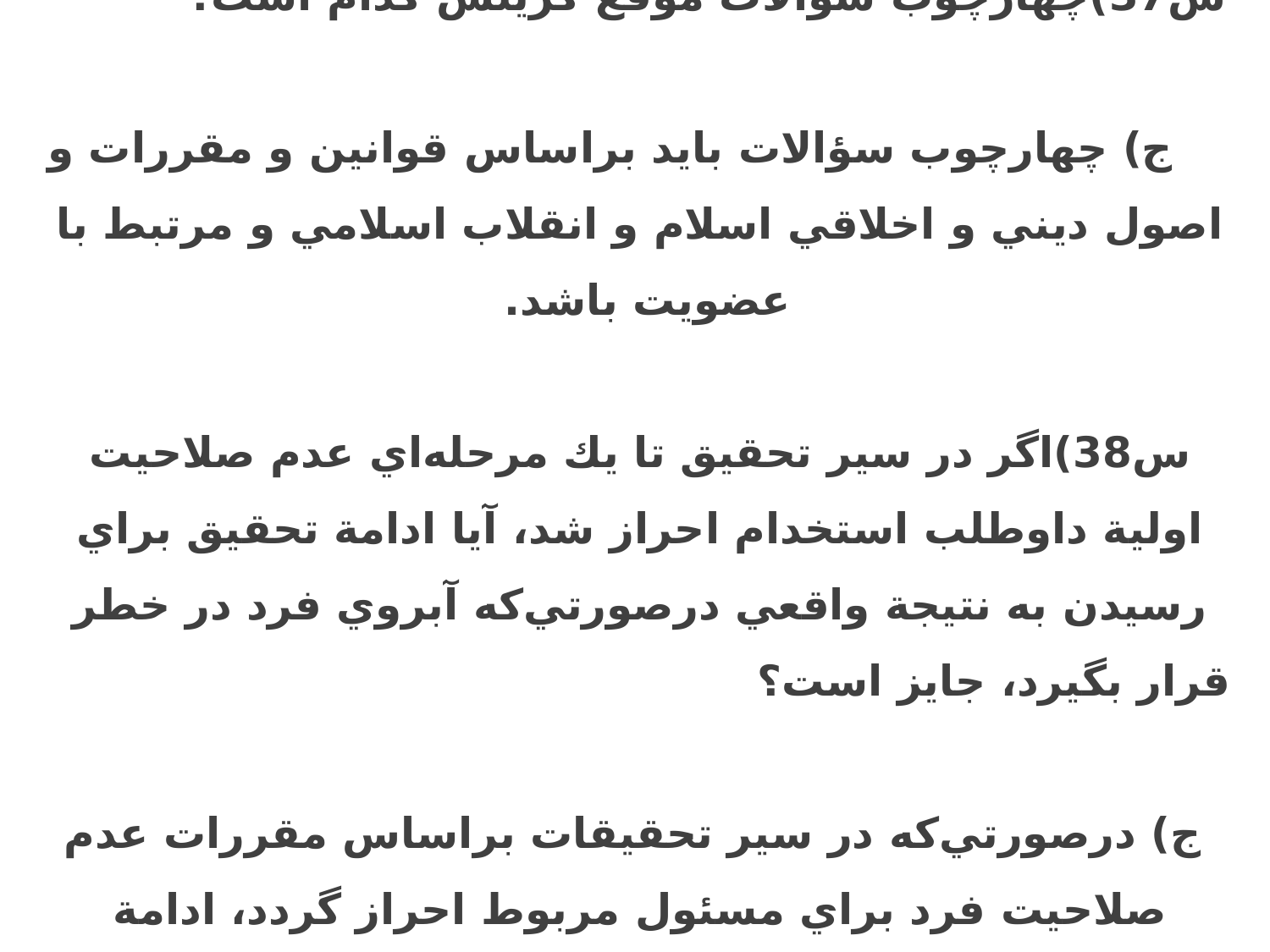

س37)چهارچوب سوالات موقع گزینش کدام است؟                                                                                              ج) چهارچوب سؤالات بايد براساس قوانين و مقررات و اصول ديني و اخلاقي اسلام و انقلاب اسلامي و مرتبط با عضويت باشد.

س38)اگر در سير تحقيق تا يك مرحله‌اي عدم صلاحيت اولية داوطلب استخدام احراز شد، آيا ادامة تحقيق براي رسيدن به نتيجة واقعي درصورتي‌كه آبروي فرد در خطر قرار بگيرد، جايز است؟
 ج) درصورتي‌كه در سير تحقيقات براساس مقررات عدم صلاحيت فرد براي مسئول مربوط احراز گردد، ادامة تحقيق جايز نيست.